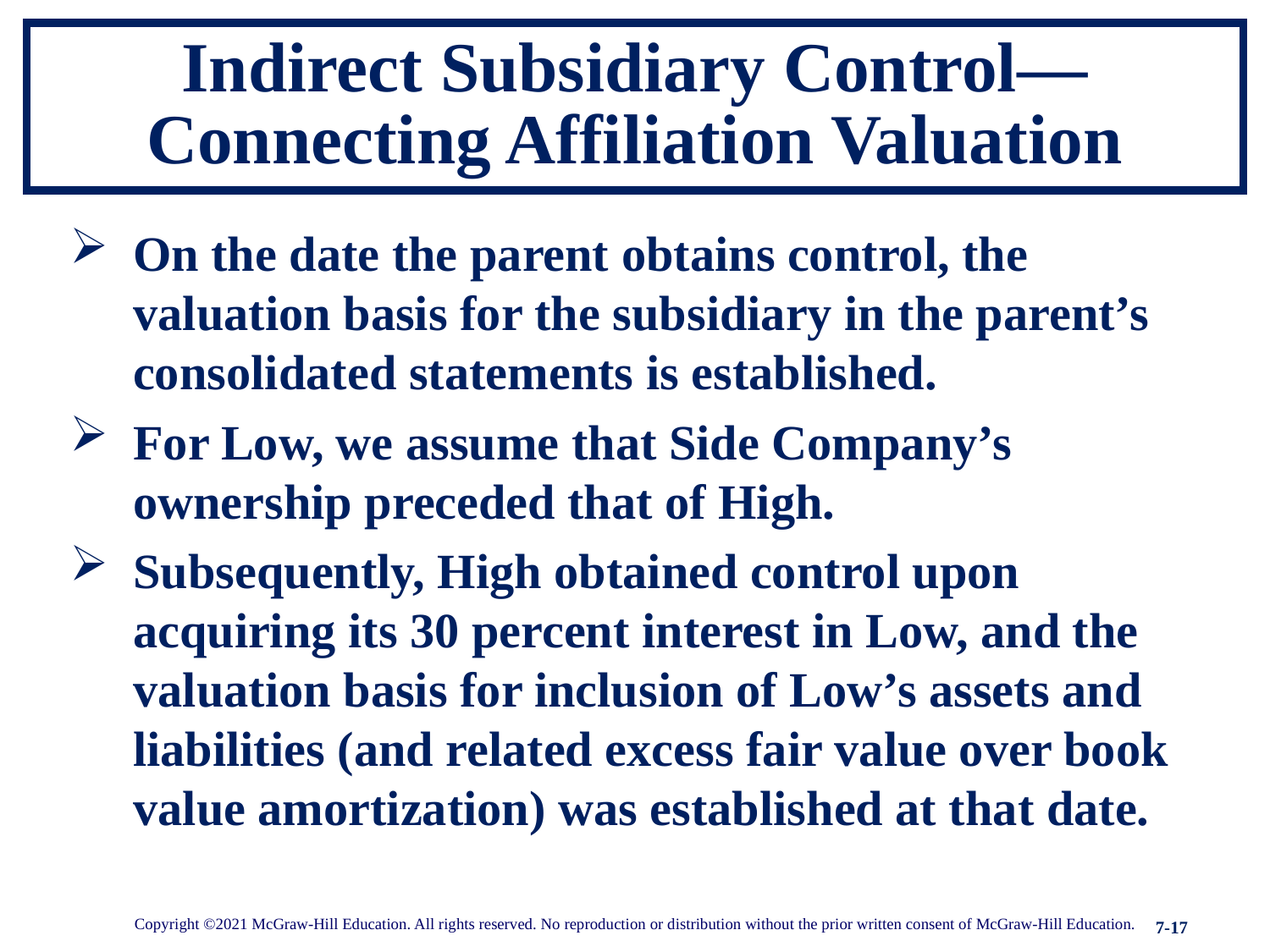

# Indirect Subsidiary Control—Connecting Affiliation Valuation
On the date the parent obtains control, the valuation basis for the subsidiary in the parent’s consolidated statements is established.
For Low, we assume that Side Company’s ownership preceded that of High.
Subsequently, High obtained control upon acquiring its 30 percent interest in Low, and the valuation basis for inclusion of Low’s assets and liabilities (and related excess fair value over book value amortization) was established at that date.
Copyright ©2021 McGraw-Hill Education. All rights reserved. No reproduction or distribution without the prior written consent of McGraw-Hill Education.
7-17